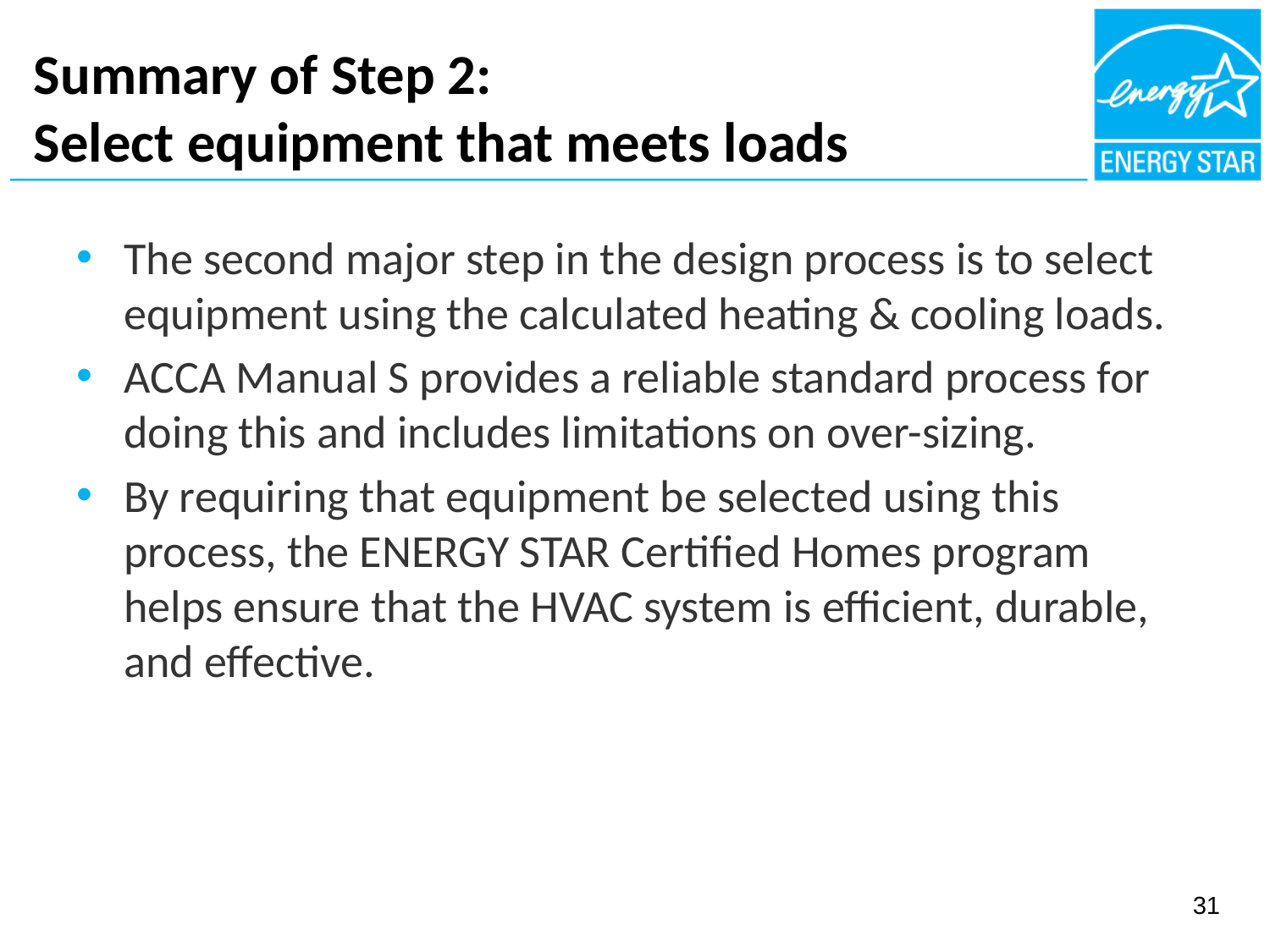

# Summary of Step 2: Select equipment that meets loads
The second major step in the design process is to select equipment using the calculated heating & cooling loads.
ACCA Manual S provides a reliable standard process for doing this and includes limitations on over-sizing.
By requiring that equipment be selected using this process, the ENERGY STAR Certified Homes program helps ensure that the HVAC system is efficient, durable, and effective.
31